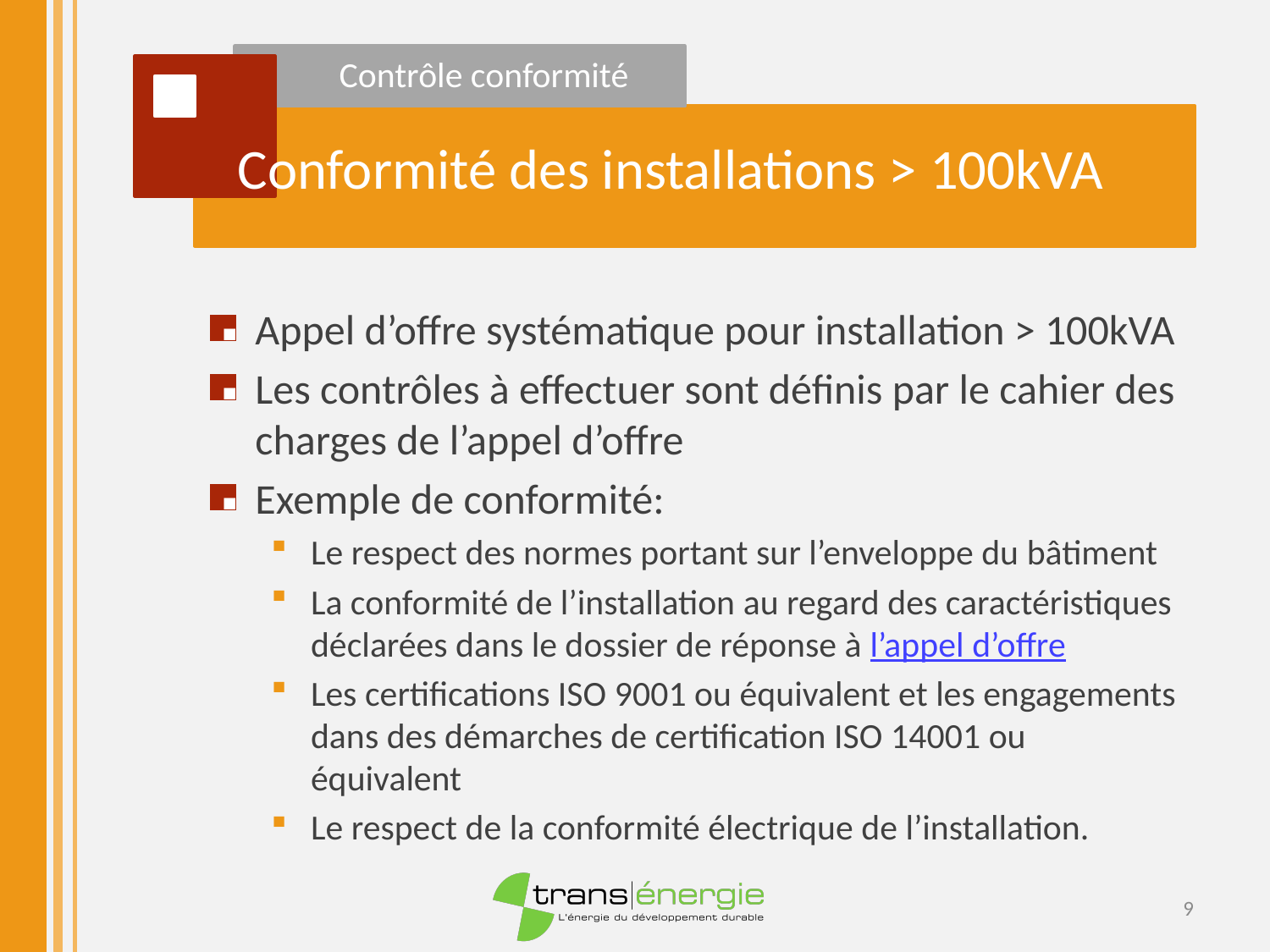

Contrôle conformité
Conformité des installations > 100kVA
Appel d’offre systématique pour installation > 100kVA
Les contrôles à effectuer sont définis par le cahier des charges de l’appel d’offre
Exemple de conformité:
Le respect des normes portant sur l’enveloppe du bâtiment
La conformité de l’installation au regard des caractéristiques déclarées dans le dossier de réponse à l’appel d’offre
Les certifications ISO 9001 ou équivalent et les engagements dans des démarches de certification ISO 14001 ou équivalent
Le respect de la conformité électrique de l’installation.

9